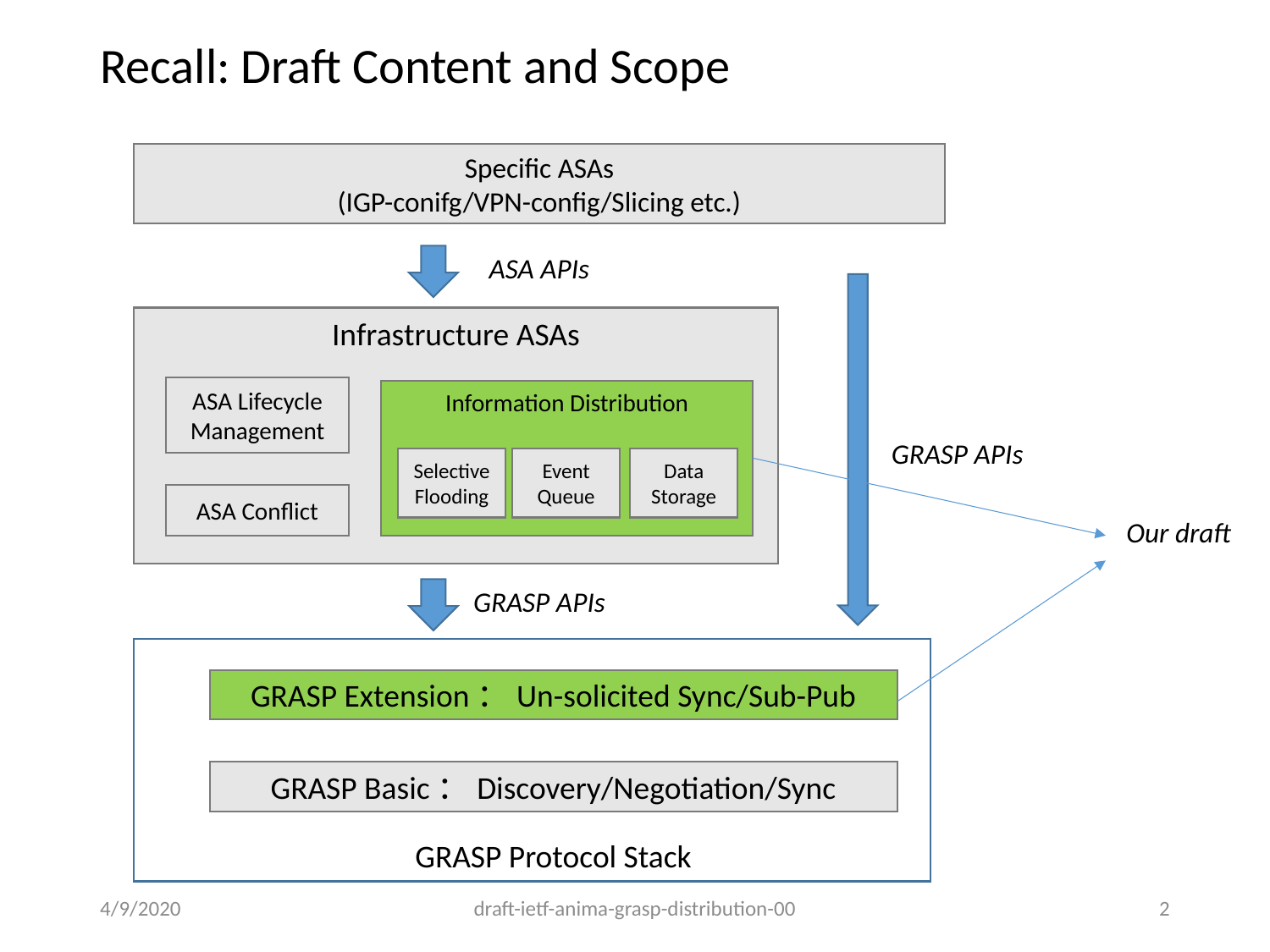

# Recall: Draft Content and Scope
Specific ASAs
(IGP-conifg/VPN-config/Slicing etc.)
ASA APIs

Infrastructure ASAs
ASA Lifecycle Management
Information Distribution
GRASP APIs
Data
Storage
Selective Flooding
Event
Queue
ASA Conflict
Our draft
GRASP APIs

GRASP Extension：Un-solicited Sync/Sub-Pub
GRASP Basic：Discovery/Negotiation/Sync
GRASP Protocol Stack
4/9/2020
draft-ietf-anima-grasp-distribution-00
2